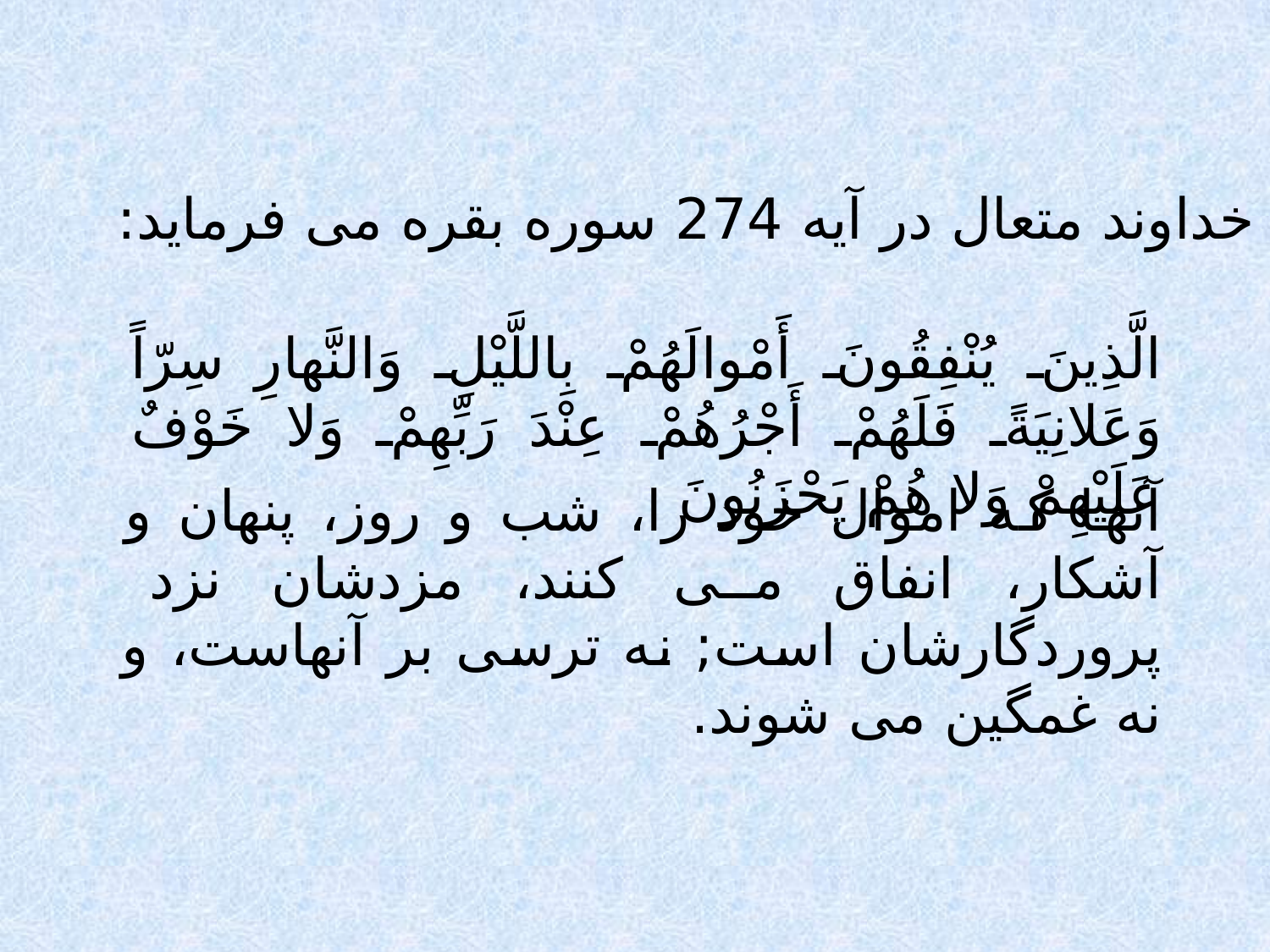

2ـ خداوند متعال در آيه 274 سوره بقره مى فرمايد:
الَّذِينَ يُنْفِقُونَ أَمْوالَهُمْ بِاللَّيْلِ وَالنَّهارِ سِرّاً وَعَلانِيَةً فَلَهُمْ أَجْرُهُمْ عِنْدَ رَبِّهِمْ وَلا خَوْفٌ عَلَيْهِمْ وَلا هُمْ يَحْزَنُونَ
آنها كه اموال خود را، شب و روز، پنهان و آشكار، انفاق مى كنند، مزدشان نزد پروردگارشان است; نه ترسى بر آنهاست، و نه غمگين مى شوند.